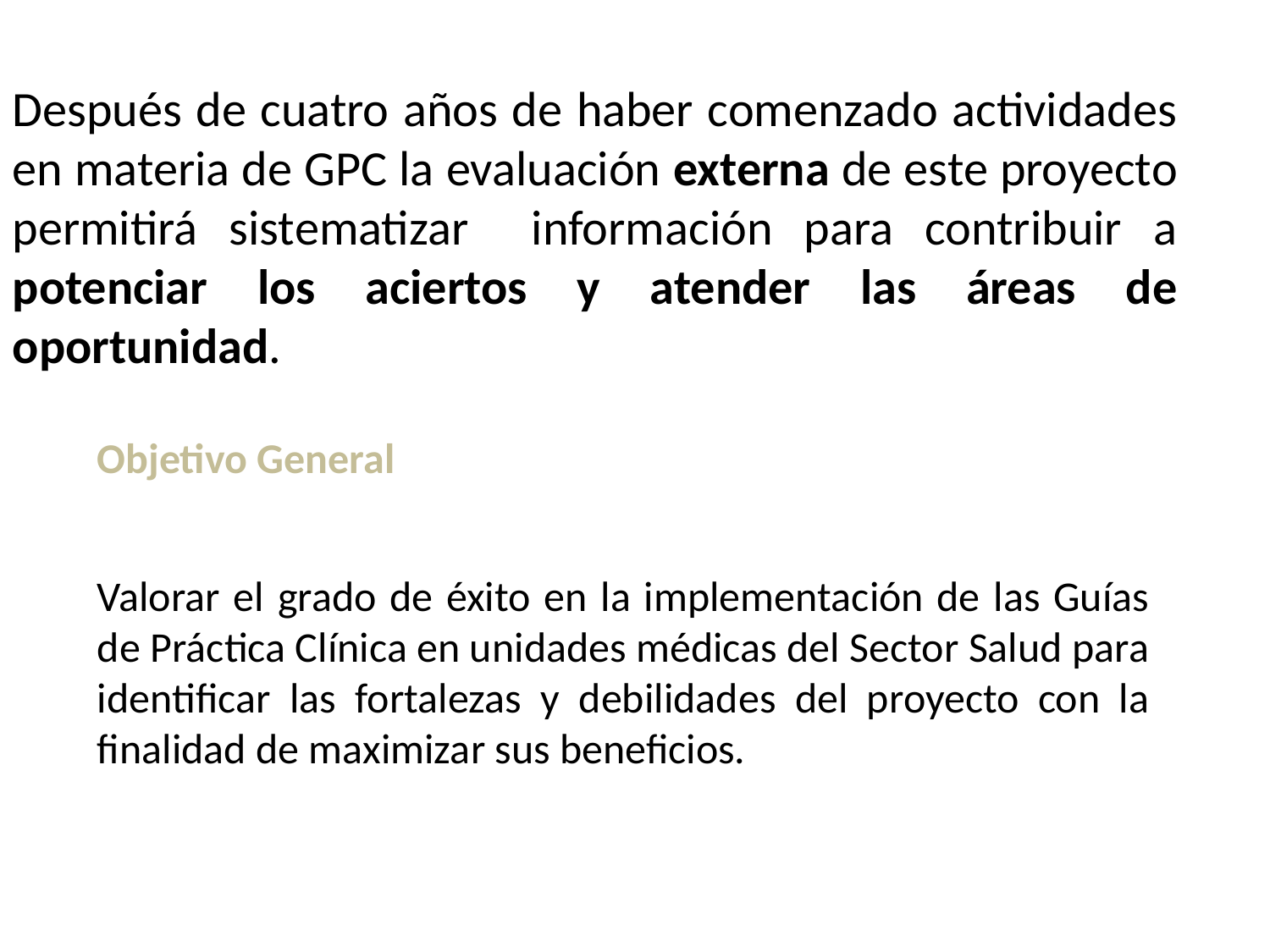

Después de cuatro años de haber comenzado actividades en materia de GPC la evaluación externa de este proyecto permitirá sistematizar  información para contribuir a potenciar los aciertos y atender las áreas de oportunidad.

Objetivo General

Valorar el grado de éxito en la implementación de las Guías de Práctica Clínica en unidades médicas del Sector Salud para identificar las fortalezas y debilidades del proyecto con la finalidad de maximizar sus beneficios.